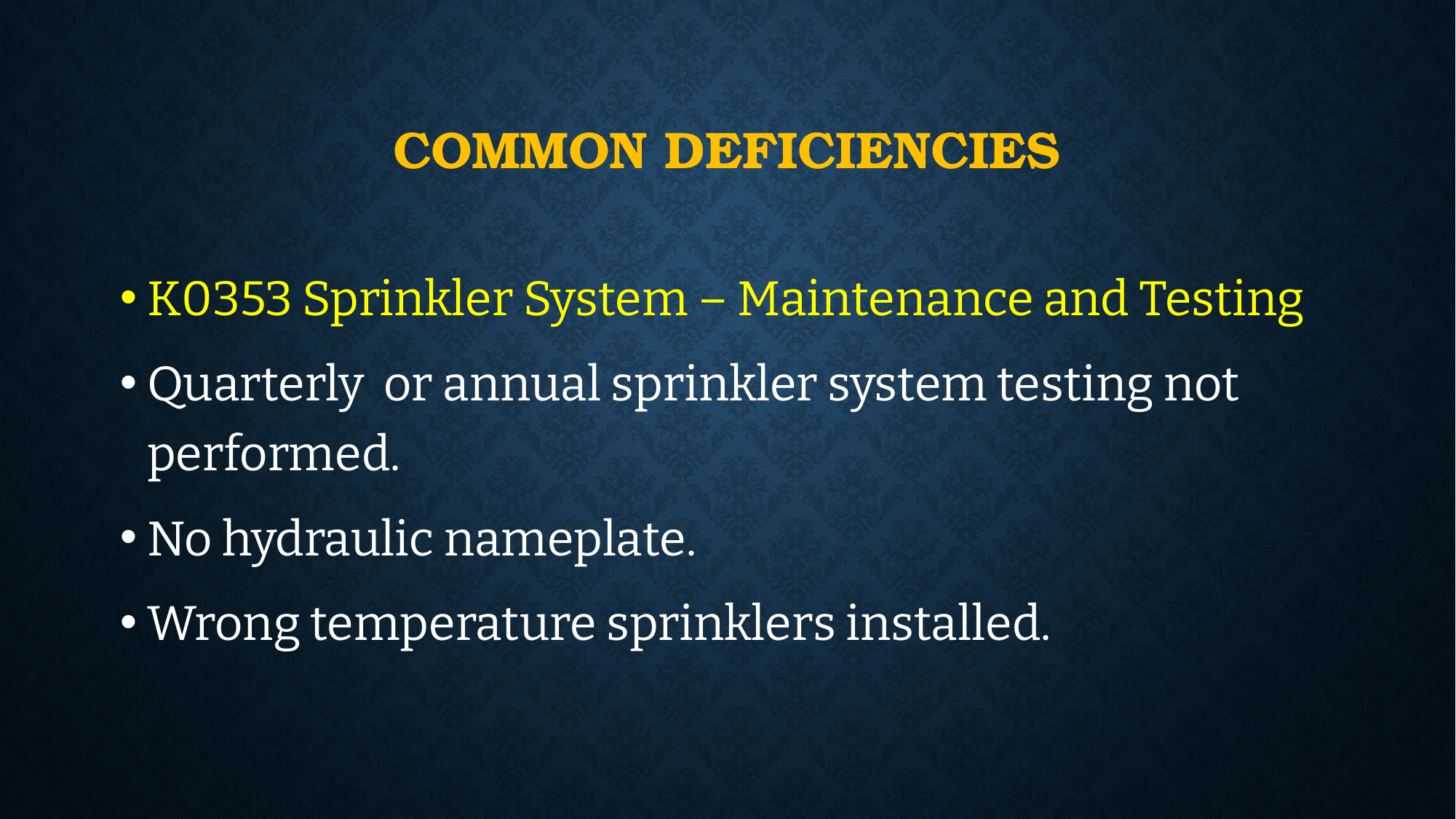

# Common deficiencies
K0353 Sprinkler System – Maintenance and Testing
Quarterly  or annual sprinkler system testing not performed.
No hydraulic nameplate.
Wrong temperature sprinklers installed.